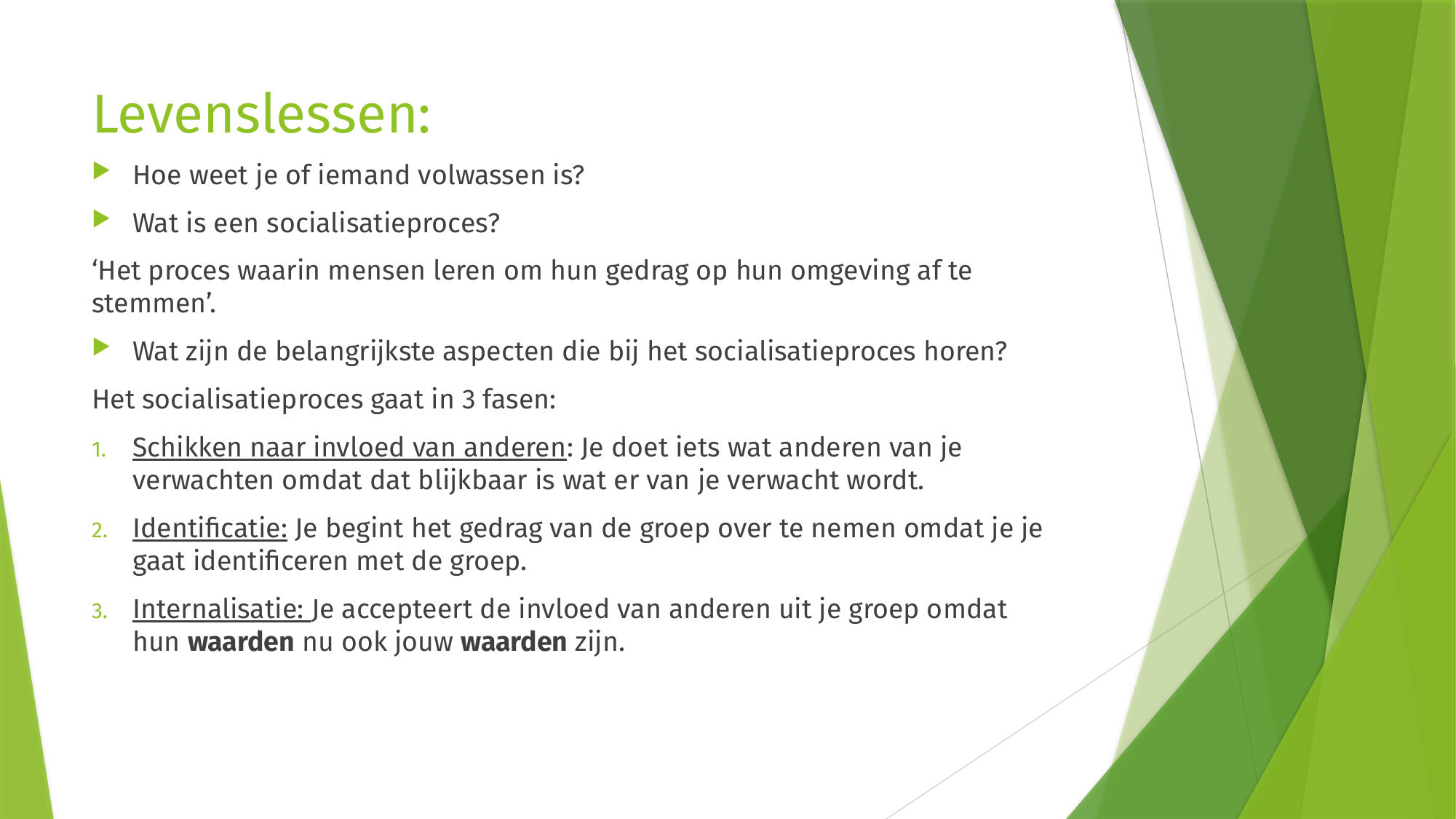

# Levenslessen:
Hoe weet je of iemand volwassen is?
Wat is een socialisatieproces?
‘Het proces waarin mensen leren om hun gedrag op hun omgeving af te stemmen’.
Wat zijn de belangrijkste aspecten die bij het socialisatieproces horen?
Het socialisatieproces gaat in 3 fasen:
Schikken naar invloed van anderen: Je doet iets wat anderen van je verwachten omdat dat blijkbaar is wat er van je verwacht wordt.
Identificatie: Je begint het gedrag van de groep over te nemen omdat je je gaat identificeren met de groep.
Internalisatie: Je accepteert de invloed van anderen uit je groep omdat hun waarden nu ook jouw waarden zijn.